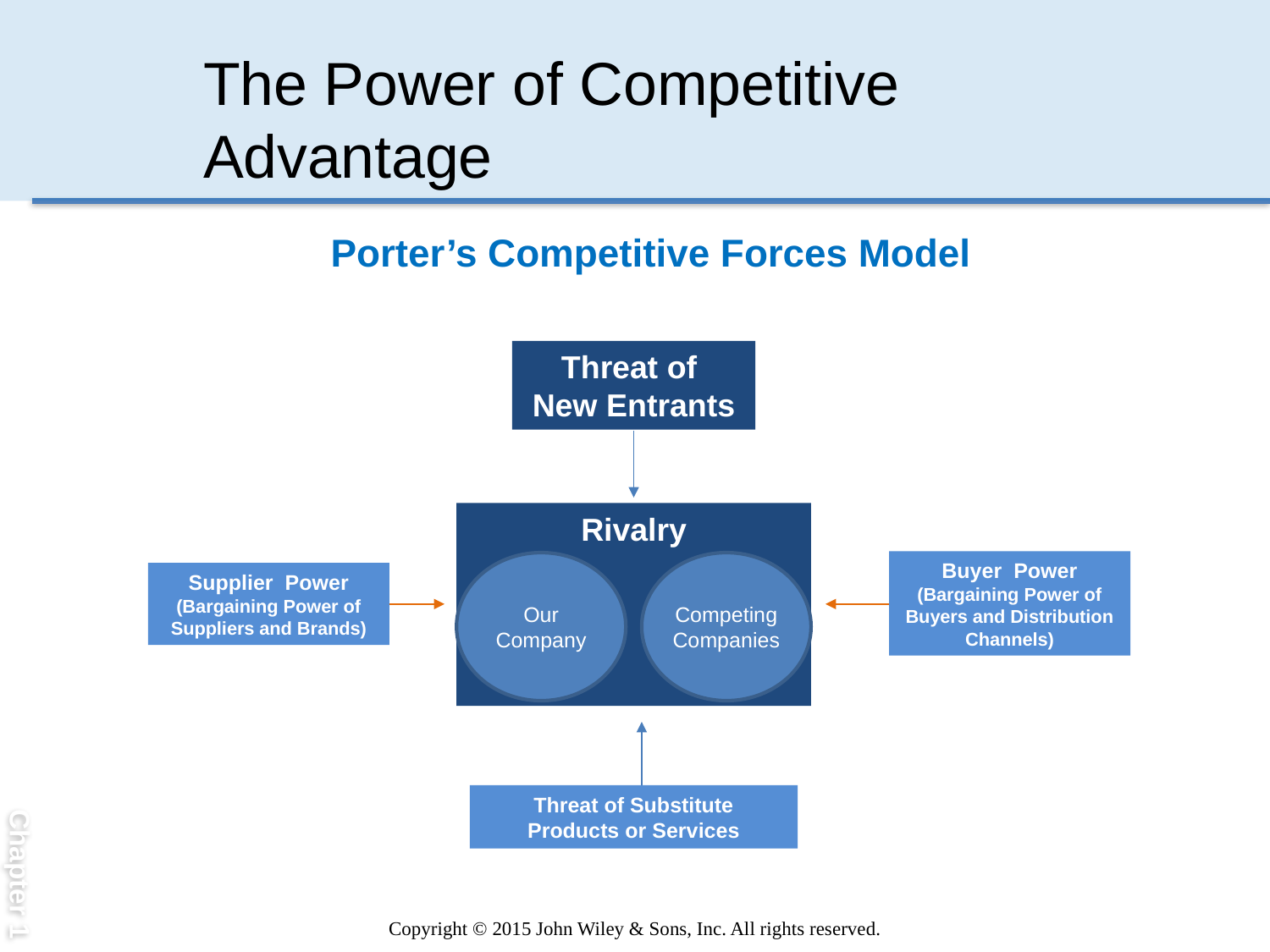

Chapter 1
# The Power of Competitive Advantage
Porter’s Competitive Forces Model

Threat of
New Entrants
Rivalry

Buyer  Power
(Bargaining Power of
Buyers and Distribution
Channels)
Our
Company
Competing
Companies
Supplier  Power
(Bargaining Power of
Suppliers and Brands)
Threat of Substitute
Products or Services